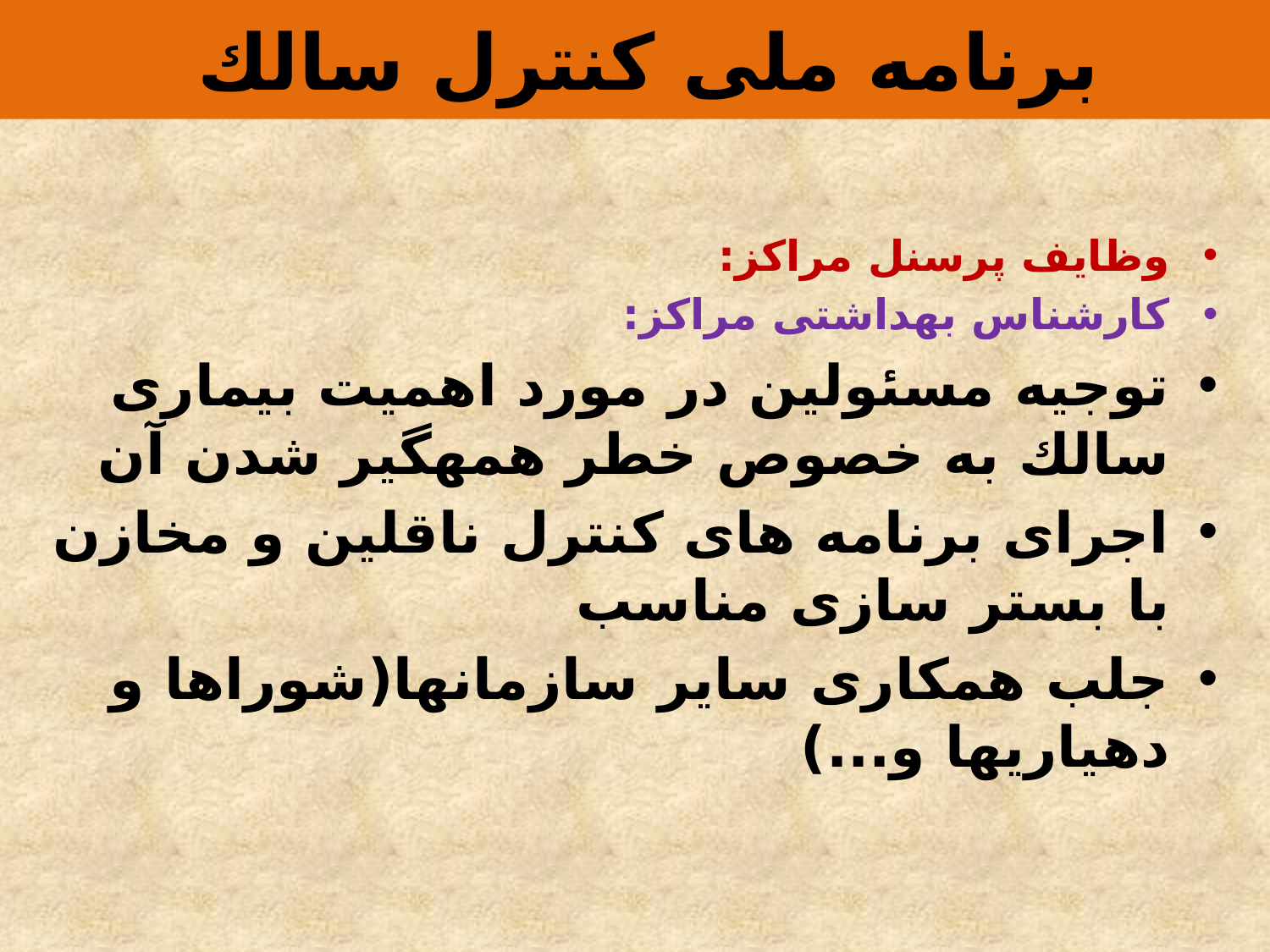

# برنامه ملی كنترل سالك
وظایف پرسنل مراکز:
کارشناس بهداشتی مراکز:
توجیه مسئولین در مورد اهمیت بیماری سالك به خصوص خطر همه‏گیر شدن آن
اجرای برنامه های كنترل ناقلین و مخازن با بستر سازی مناسب
جلب همكاری سایر سازمان‏ها(شوراها و دهیاریها و...)